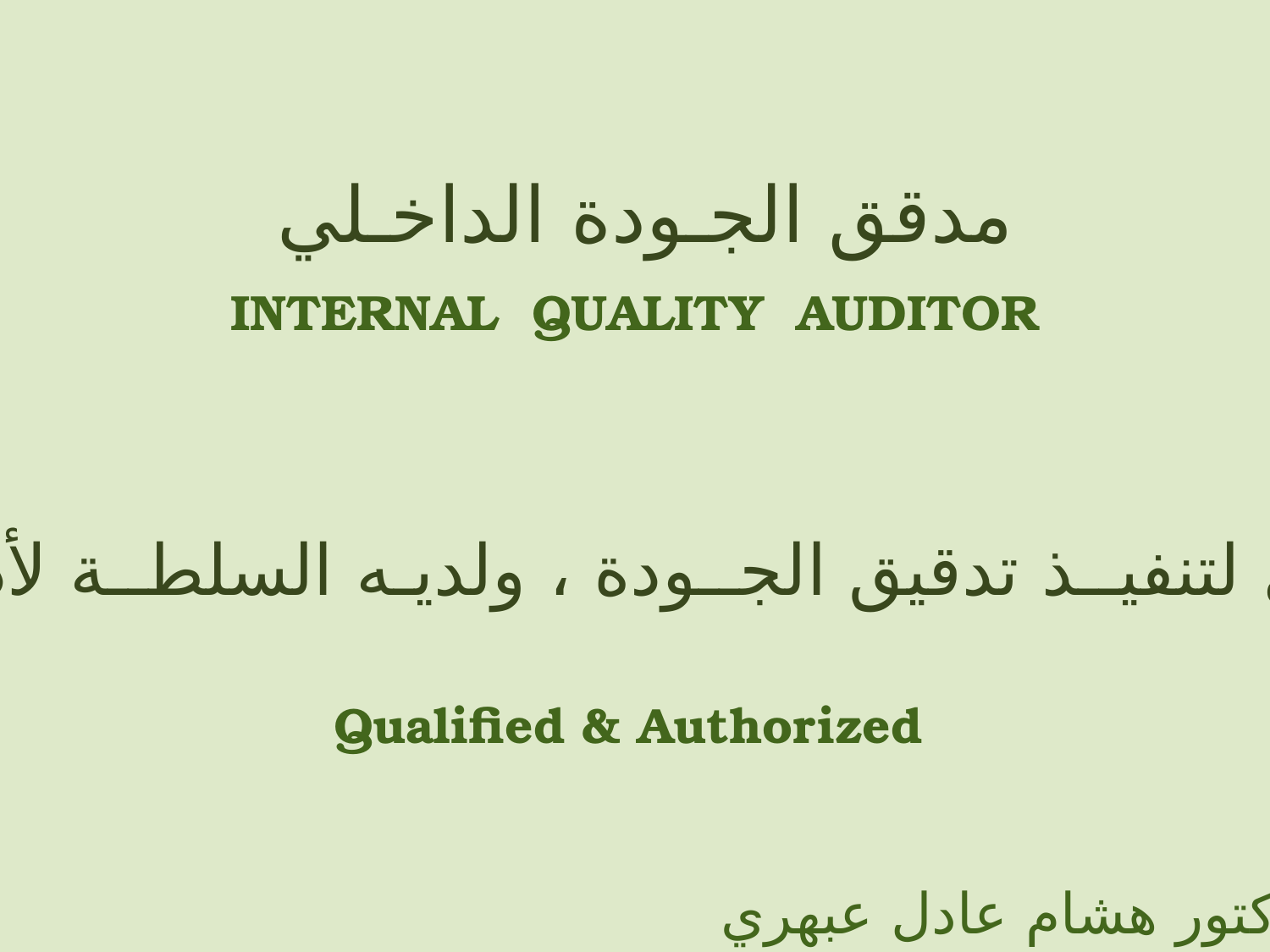

مدقق الجـودة الداخـلي

INTERNAL  QUALITY  AUDITOR
شـخص مؤهــل لتنفيــذ تدقيق الجــودة ، ولديـه السلطــة لأداء هـذا العمـل

Qualified & Authorized

الدكتور هشام عادل عبهري